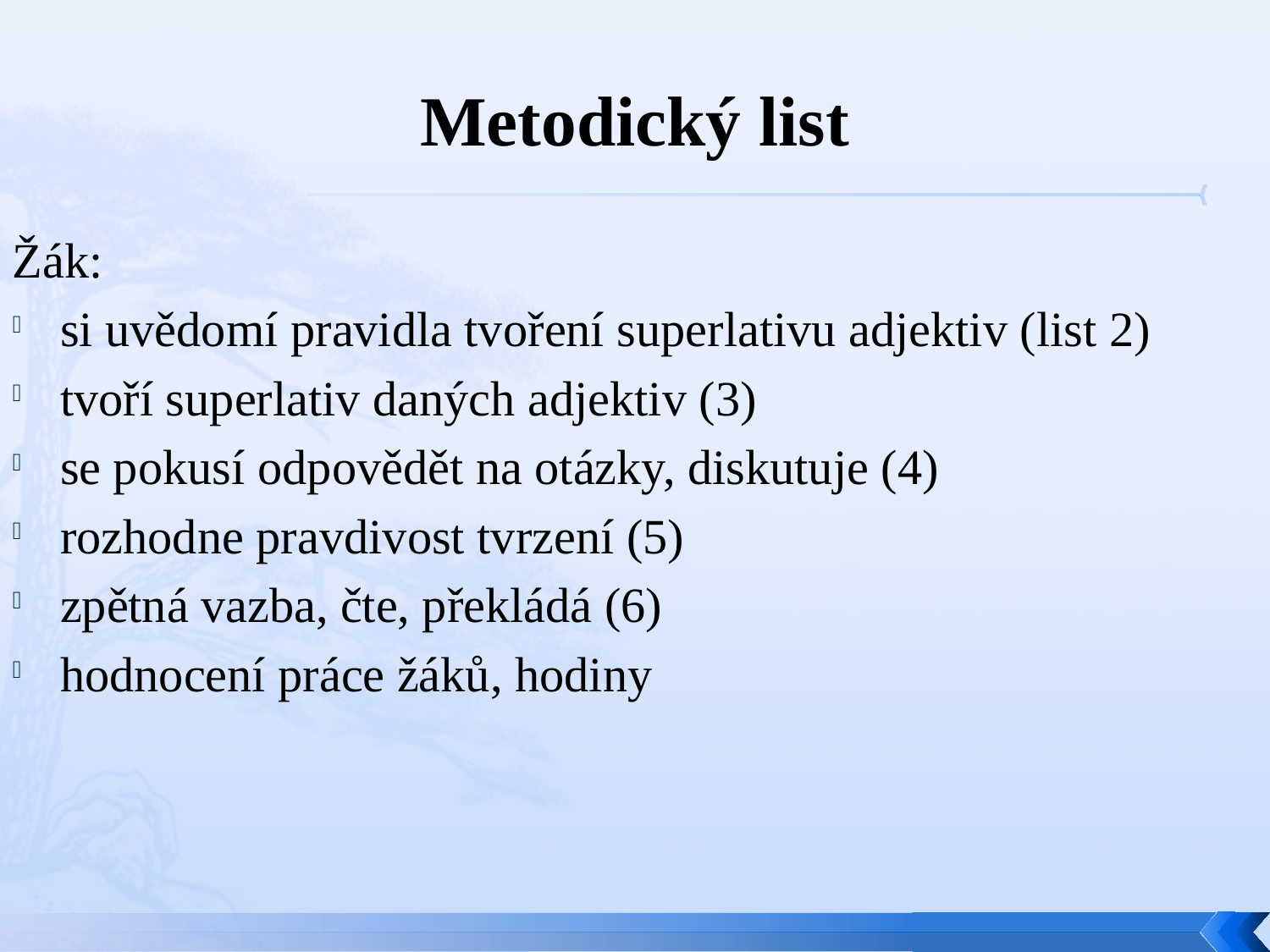

# Metodický list
Žák:
si uvědomí pravidla tvoření superlativu adjektiv (list 2)
tvoří superlativ daných adjektiv (3)
se pokusí odpovědět na otázky, diskutuje (4)
rozhodne pravdivost tvrzení (5)
zpětná vazba, čte, překládá (6)
hodnocení práce žáků, hodiny